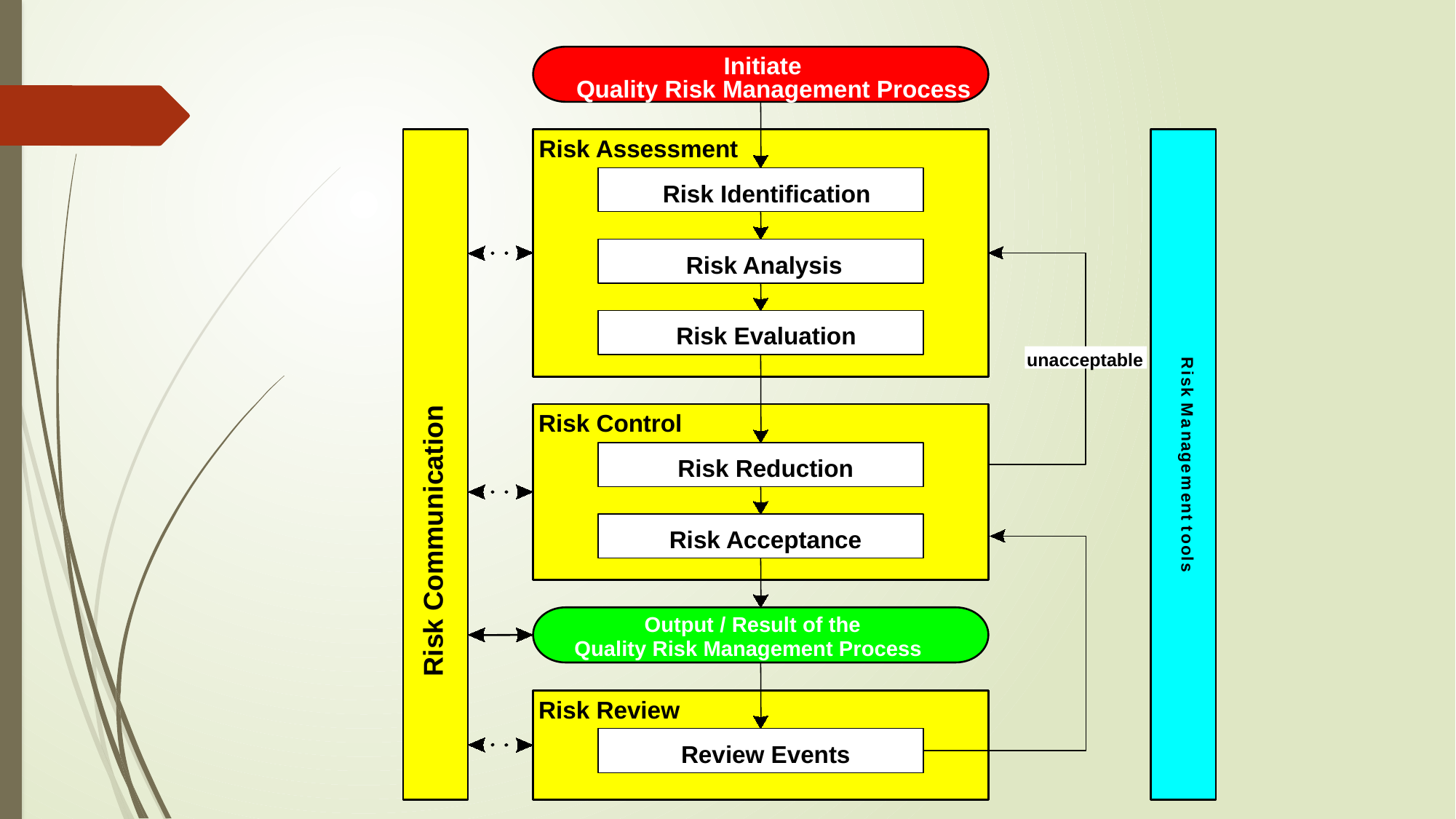

Initiate
Quality Risk Management Process

Risk Assessment

Risk Identification

Risk Analysis

Risk Evaluation

unacceptable
R

i
s

k

M

Risk Control
a

n

a

g

Risk Reduction
e

m

e

n

t
Risk Communication

t

Risk Acceptance
o

o
l
s

Output / Result of the

Quality Risk Management Process

Risk Review

Review Events